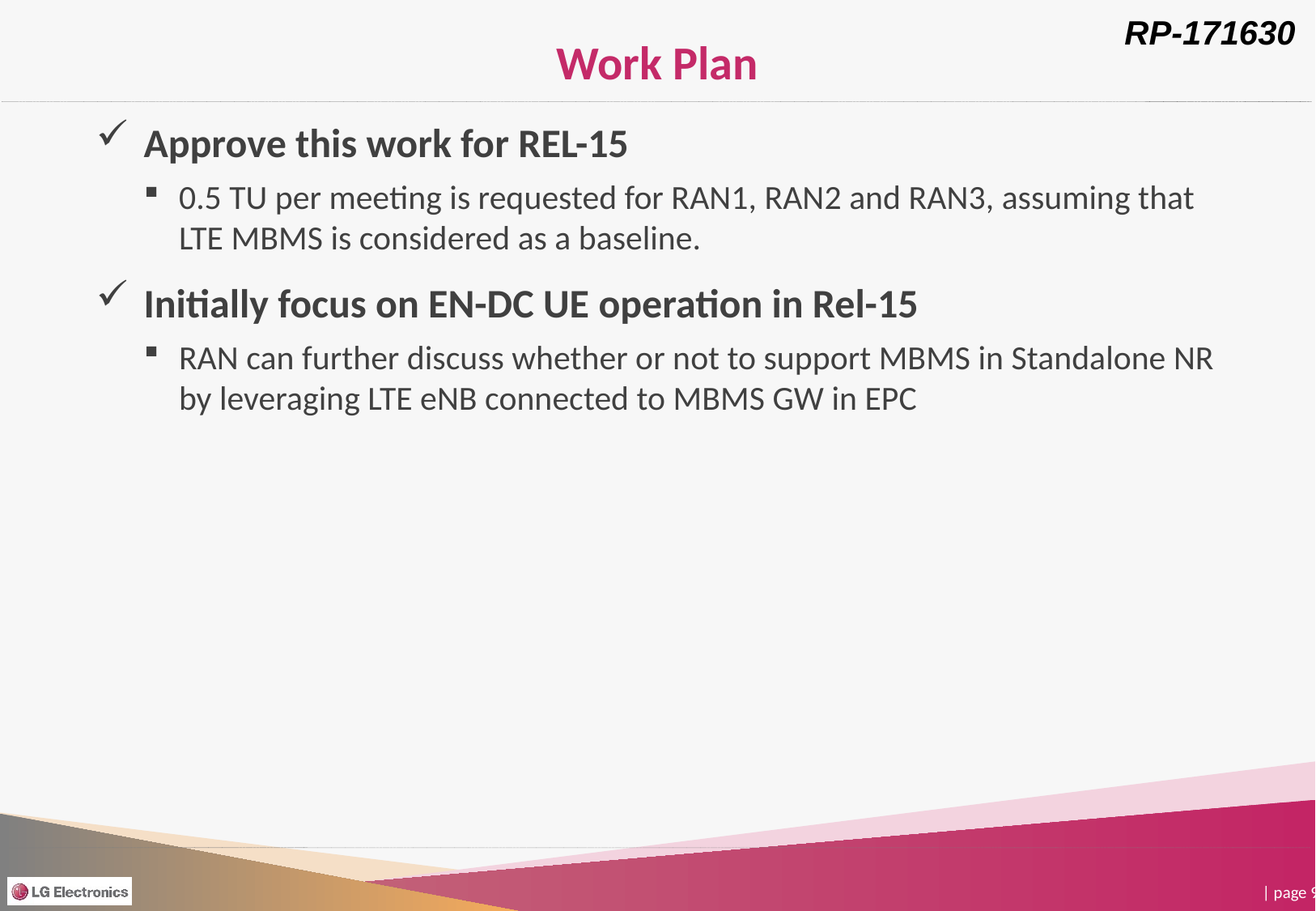

# Work Plan
Approve this work for REL-15
0.5 TU per meeting is requested for RAN1, RAN2 and RAN3, assuming that LTE MBMS is considered as a baseline.
Initially focus on EN-DC UE operation in Rel-15
RAN can further discuss whether or not to support MBMS in Standalone NR by leveraging LTE eNB connected to MBMS GW in EPC